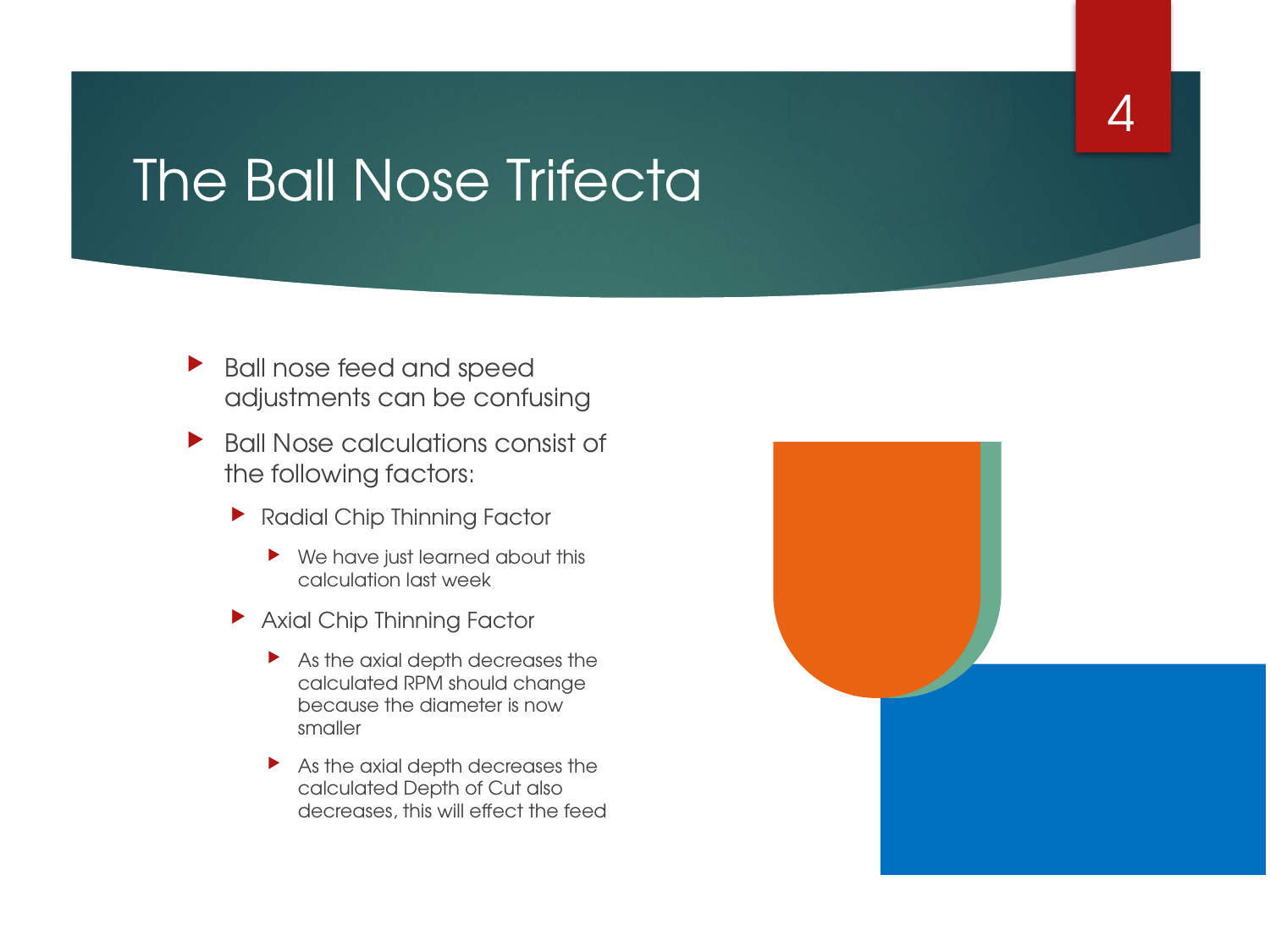

4
# The Ball Nose Trifecta
Ball nose feed and speed adjustments can be confusing
Ball Nose calculations consist of the following factors:
Radial Chip Thinning Factor
We have just learned about this calculation last week
Axial Chip Thinning Factor
As the axial depth decreases the calculated RPM should change because the diameter is now smaller
As the axial depth decreases the calculated Depth of Cut also decreases, this will effect the feed